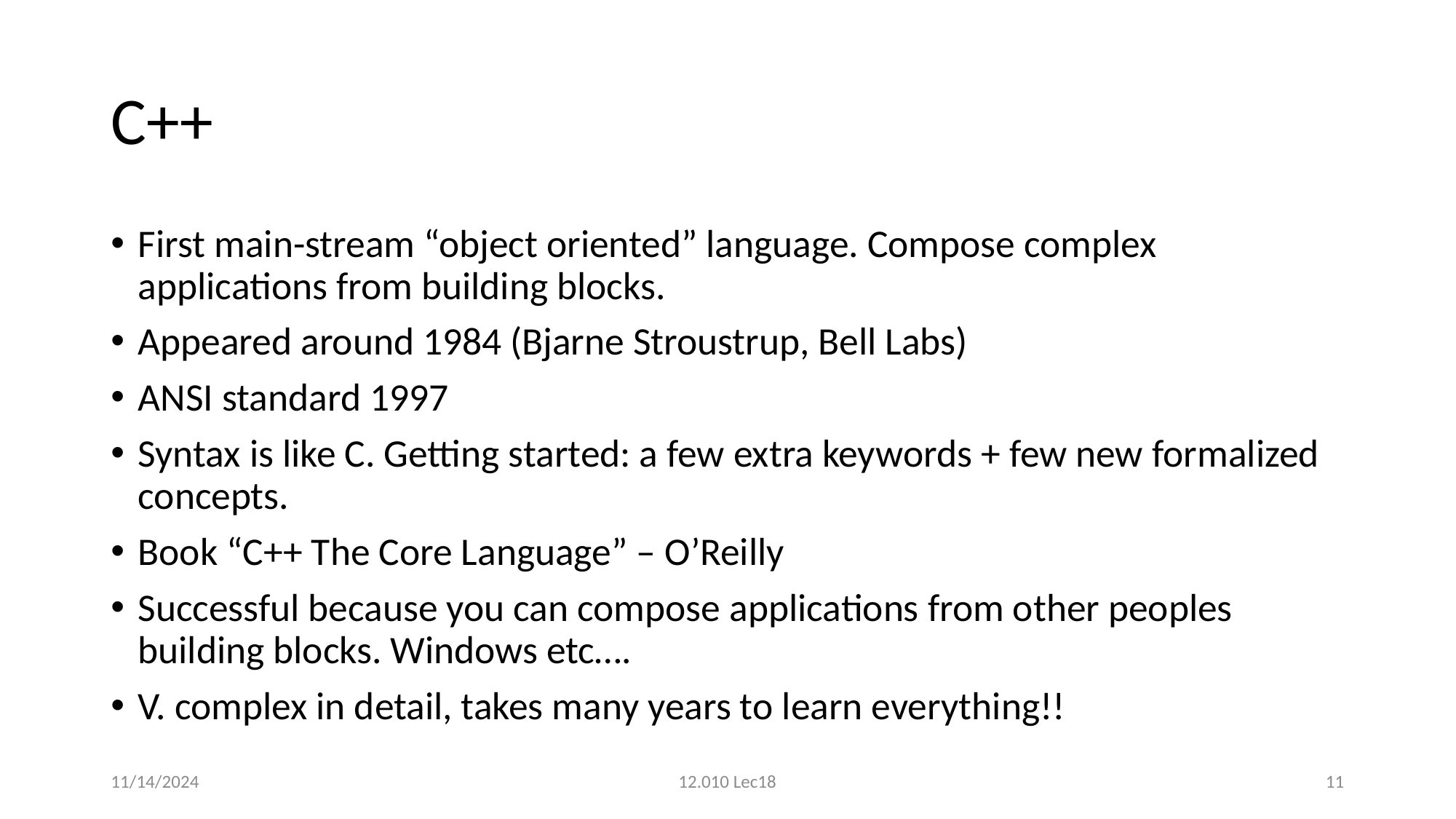

# C++
First main-stream “object oriented” language. Compose complex applications from building blocks.
Appeared around 1984 (Bjarne Stroustrup, Bell Labs)
ANSI standard 1997
Syntax is like C. Getting started: a few extra keywords + few new formalized concepts.
Book “C++ The Core Language” – O’Reilly
Successful because you can compose applications from other peoples building blocks. Windows etc….
V. complex in detail, takes many years to learn everything!!

11/14/2024
12.010 Lec18
11